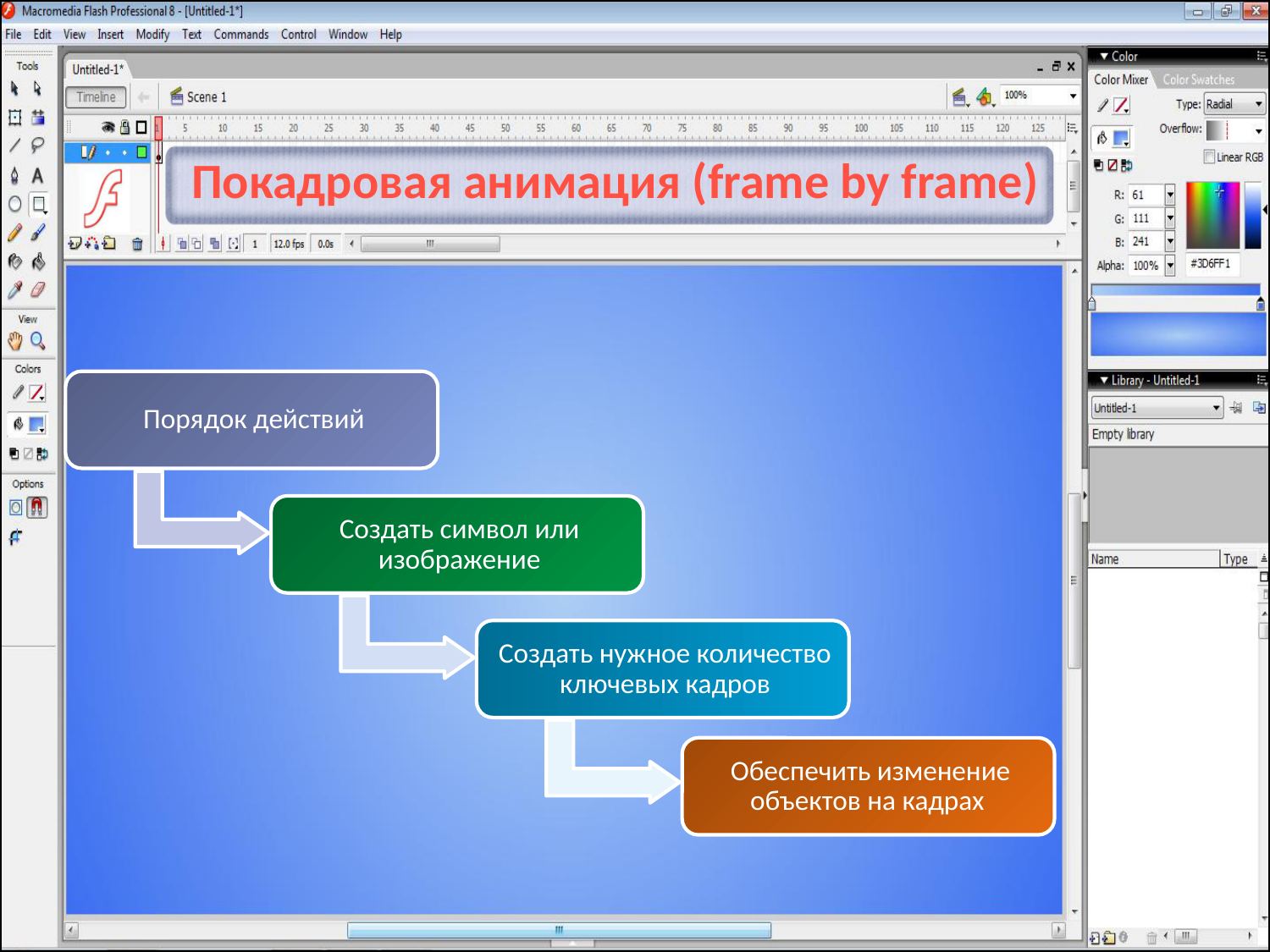

Покадровая анимация (frame by frame)
Порядок действий
Создать символ или изображение
Создать нужное количество ключевых кадров
Обеспечить изменение объектов на кадрах